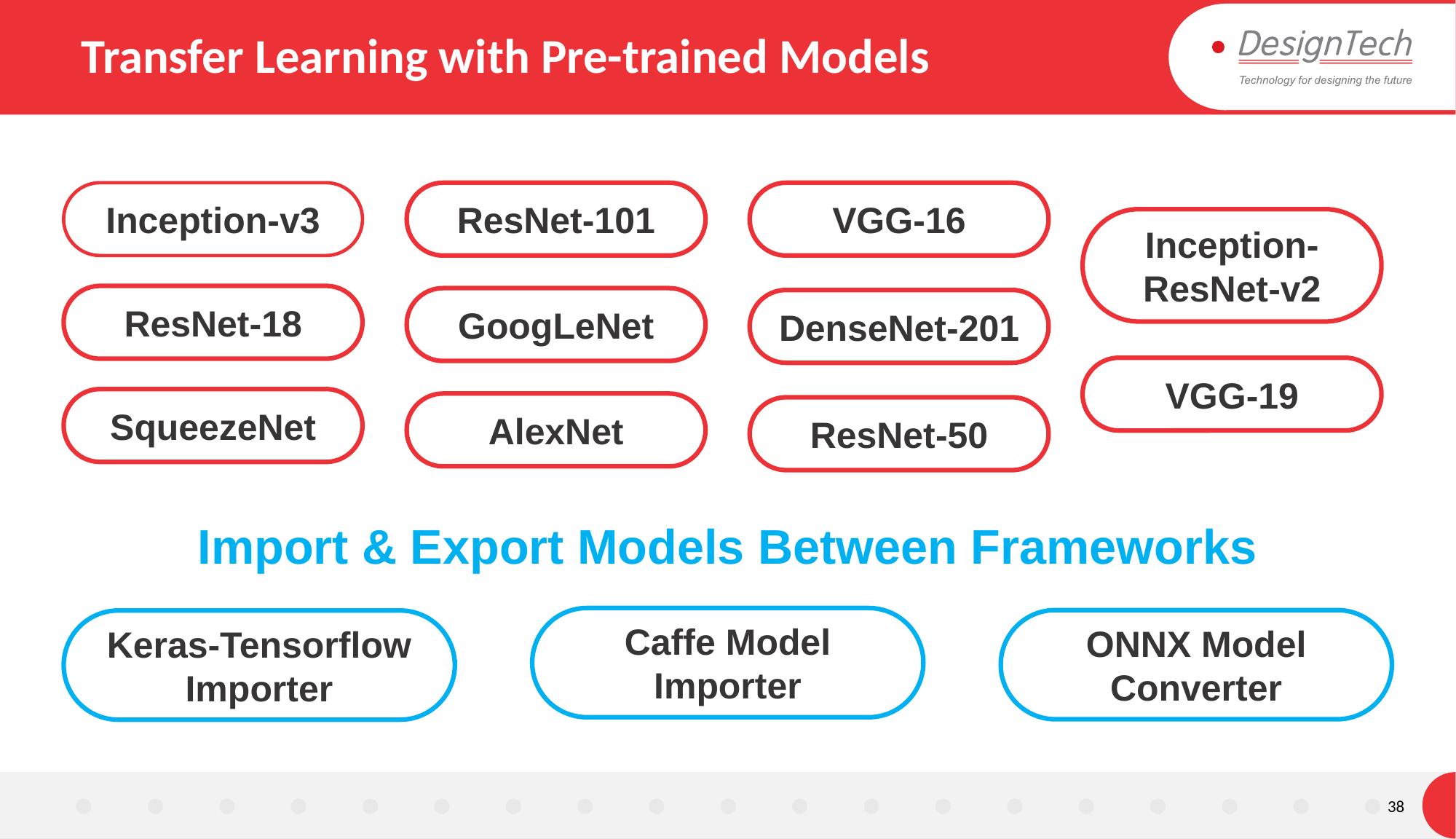

# Transfer Learning with Pre-trained Models
Inception-v3
ResNet-101
VGG-16
Inception-ResNet-v2
ResNet-18
GoogLeNet
DenseNet-201
VGG-19
SqueezeNet
AlexNet
ResNet-50
Import & Export Models Between Frameworks
Caffe Model Importer
ONNX Model
Converter
Keras-Tensorflow Importer
38